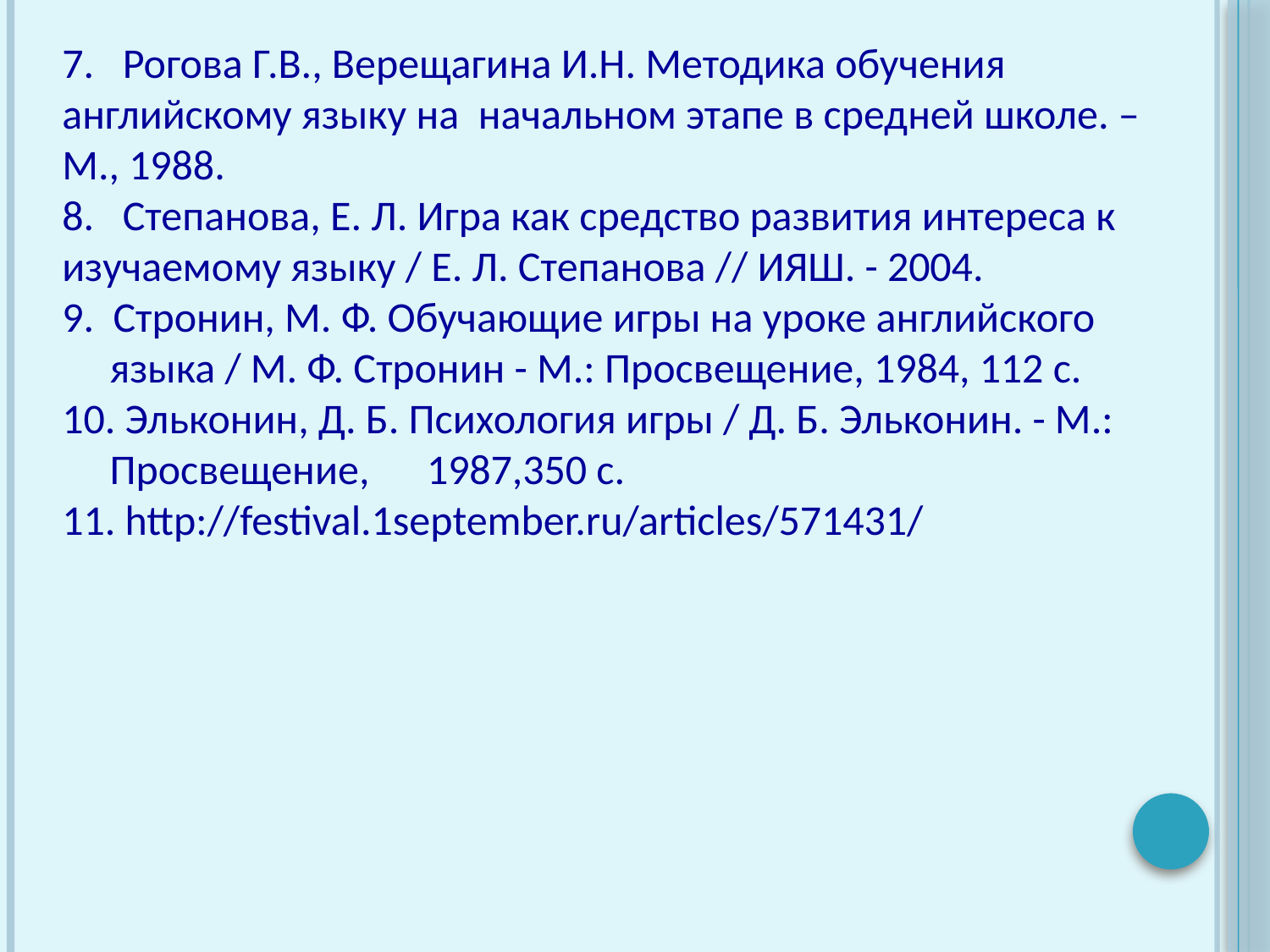

7.   Рогова Г.В., Верещагина И.Н. Методика обучения английскому языку на  начальном этапе в средней школе. – М., 1988.
8.   Степанова, Е. Л. Игра как средство развития интереса к изучаемому языку / Е. Л. Степанова // ИЯШ. - 2004.
9.  Стронин, М. Ф. Обучающие игры на уроке английского языка / М. Ф. Стронин - М.: Просвещение, 1984, 112 с.
10. Эльконин, Д. Б. Психология игры / Д. Б. Эльконин. - М.: Просвещение,      1987,350 с.
11. http://festival.1september.ru/articles/571431/